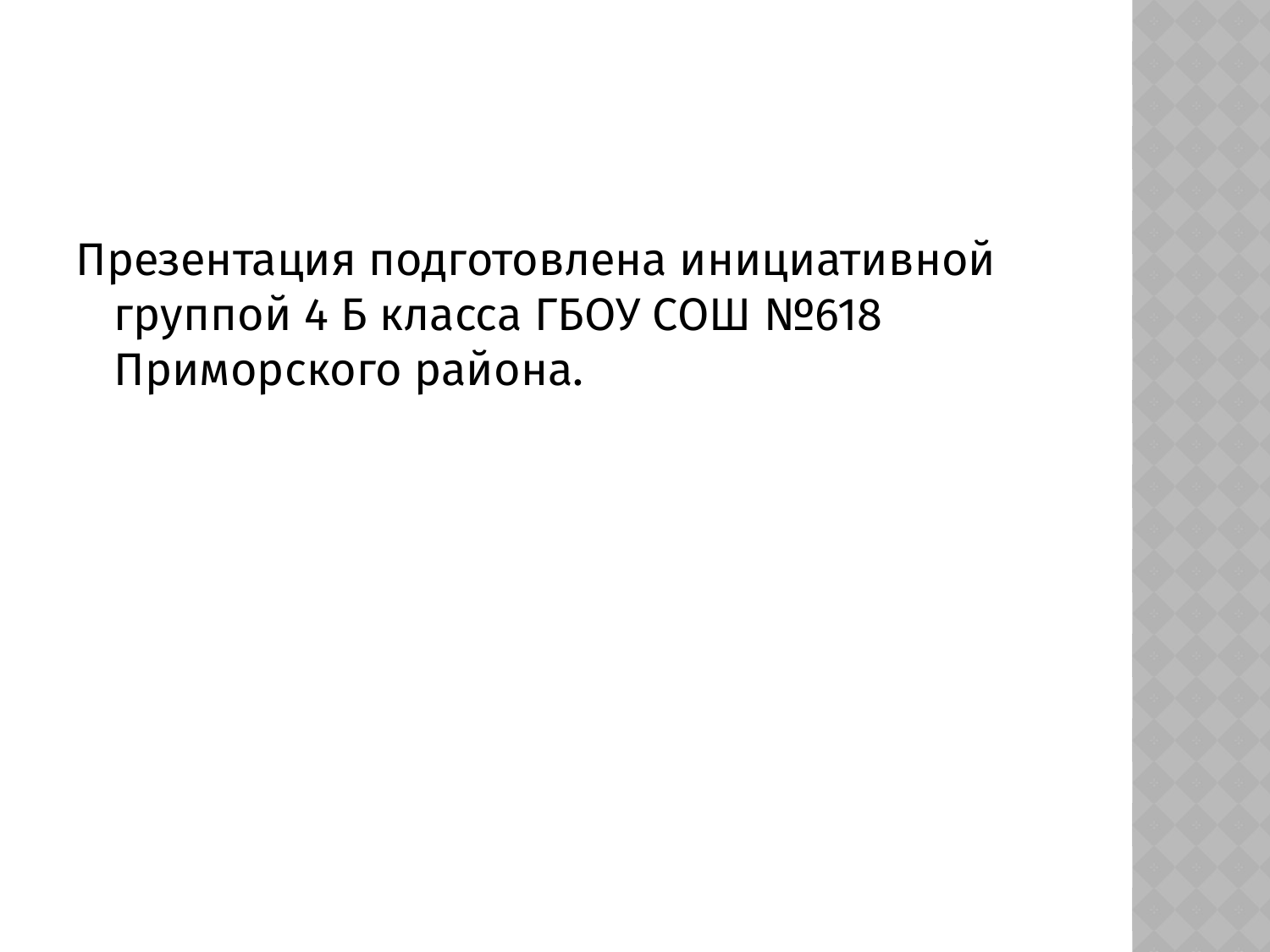

#
Презентация подготовлена инициативной группой 4 Б класса ГБОУ СОШ №618 Приморского района.